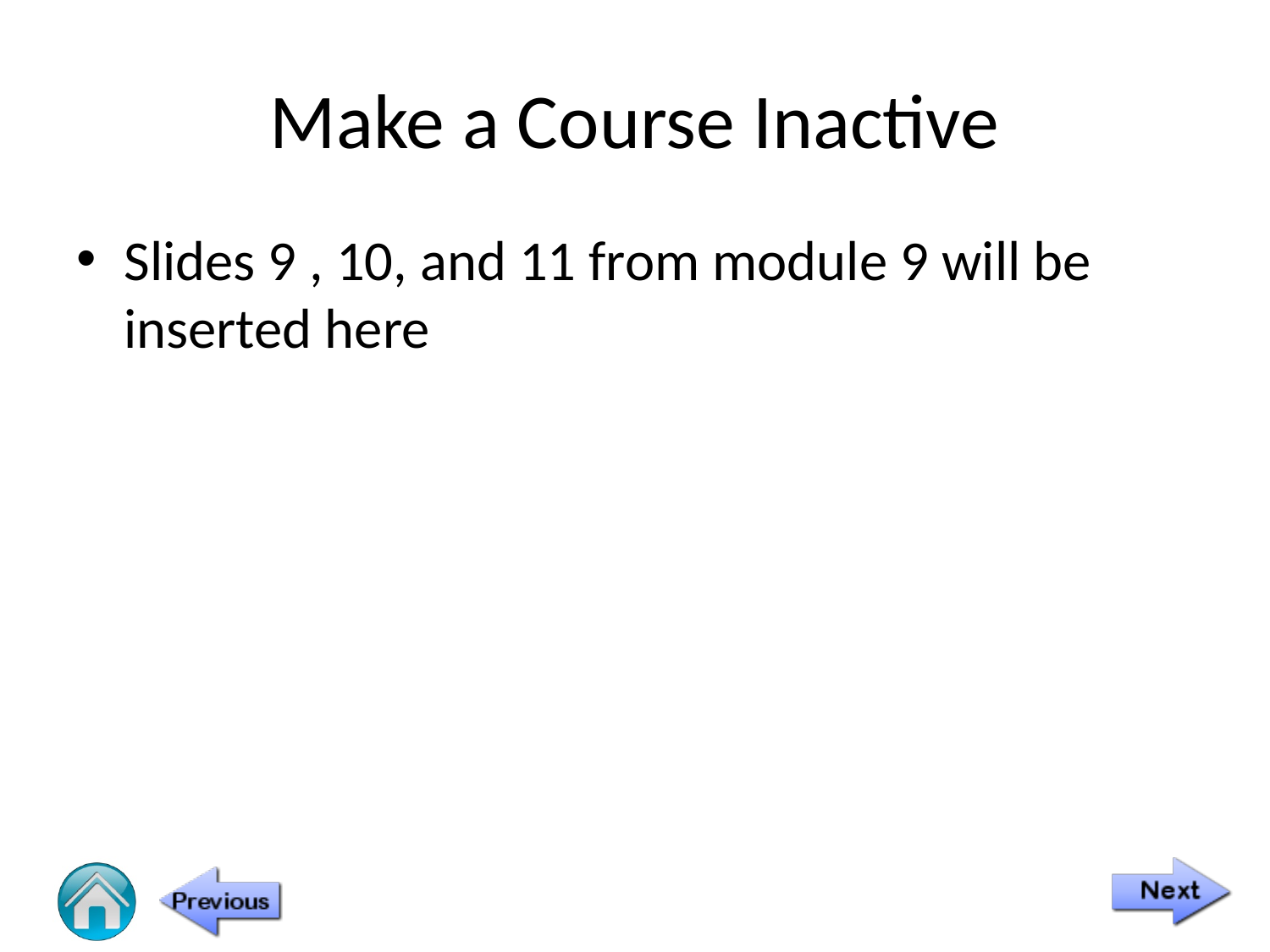

# Make a Course Inactive
Slides 9 , 10, and 11 from module 9 will be inserted here